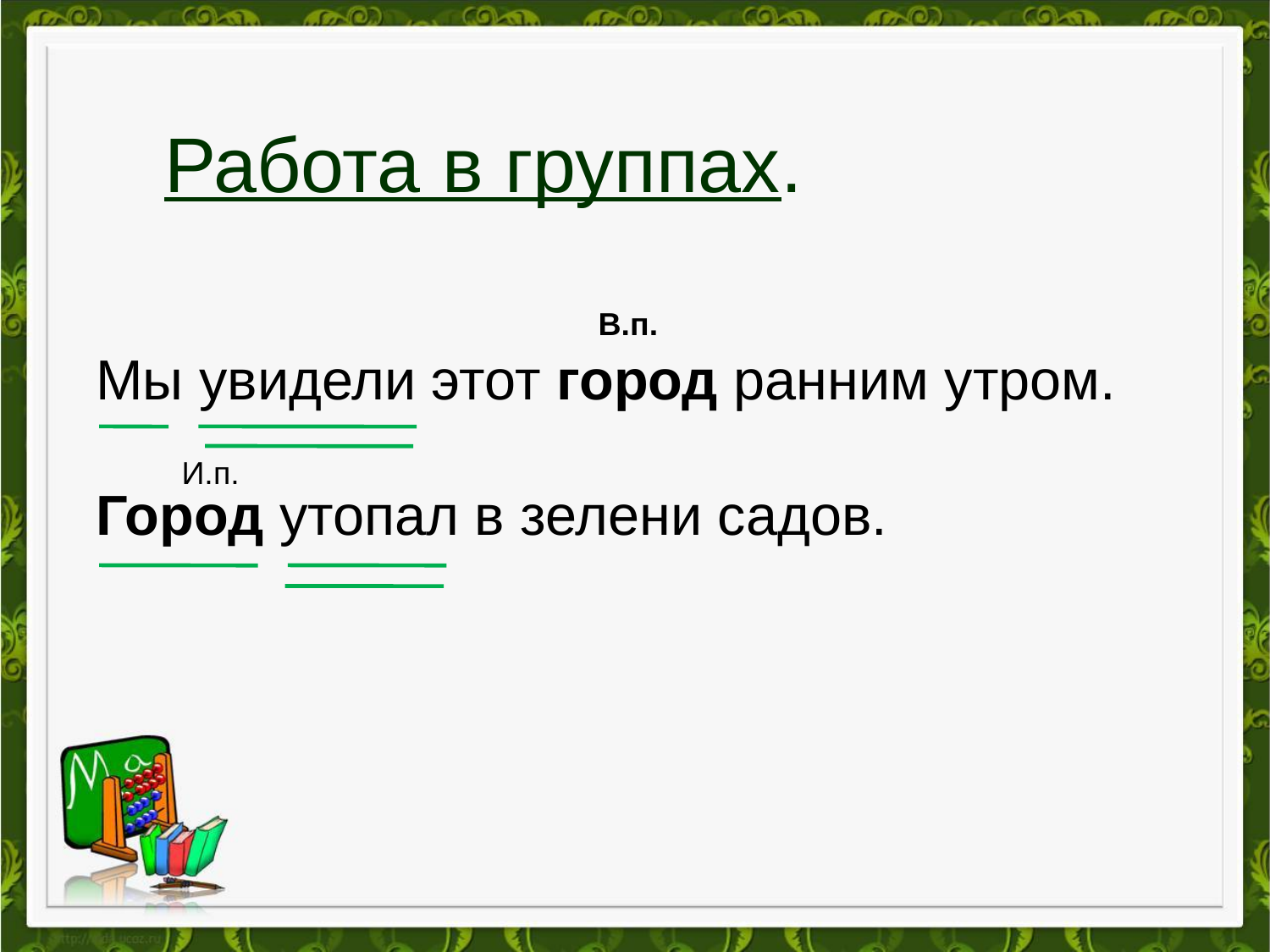

Работа в группах.
В.п.
Мы увидели этот город ранним утром.

Город утопал в зелени садов.
И.п.